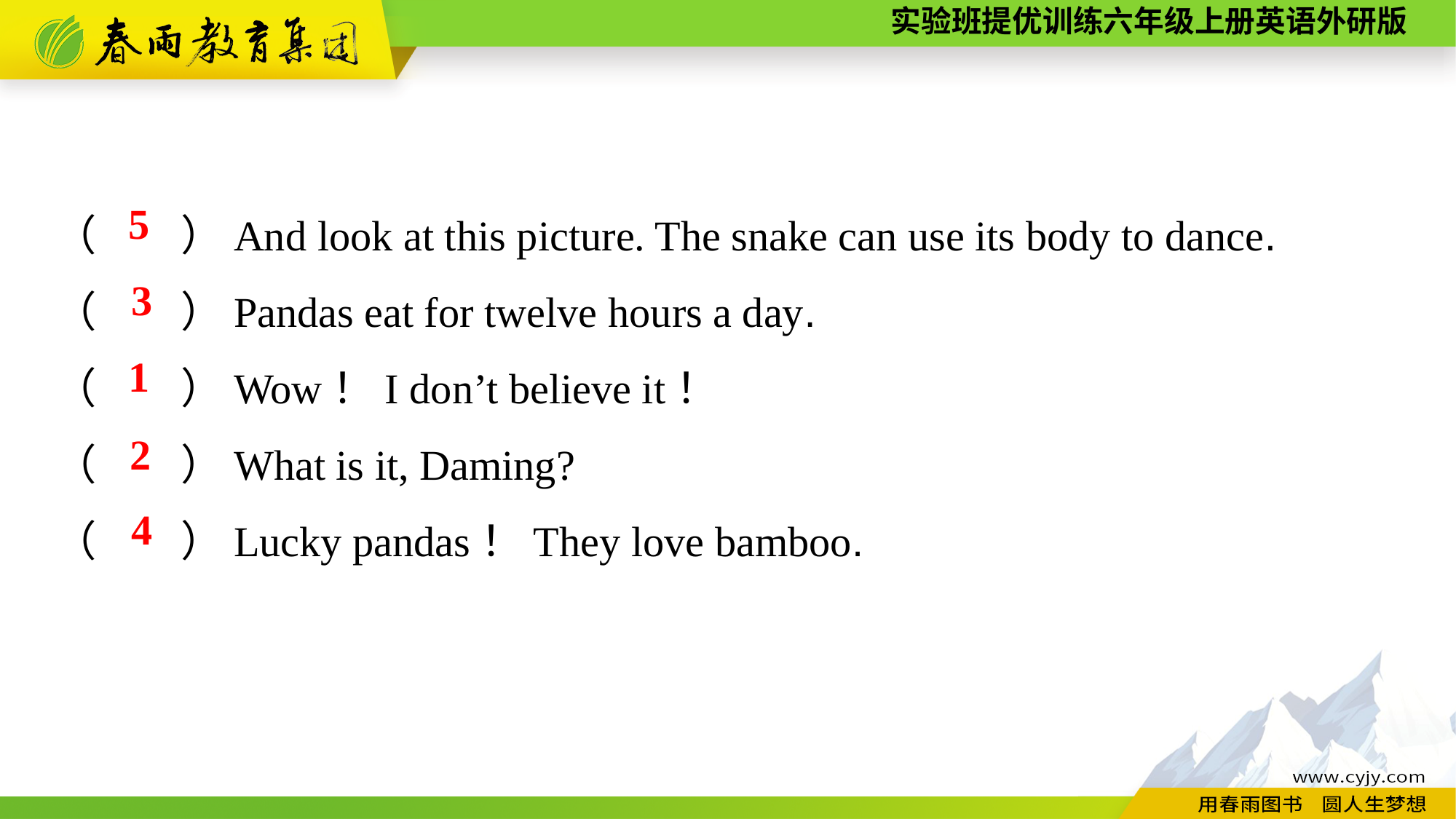

（　　）And look at this picture. The snake can use its body to dance.
（　　）Pandas eat for twelve hours a day.
（　　）Wow！I don’t believe it！
（　　）What is it, Daming?
（　　）Lucky pandas！They love bamboo.
5
3
1
2
4